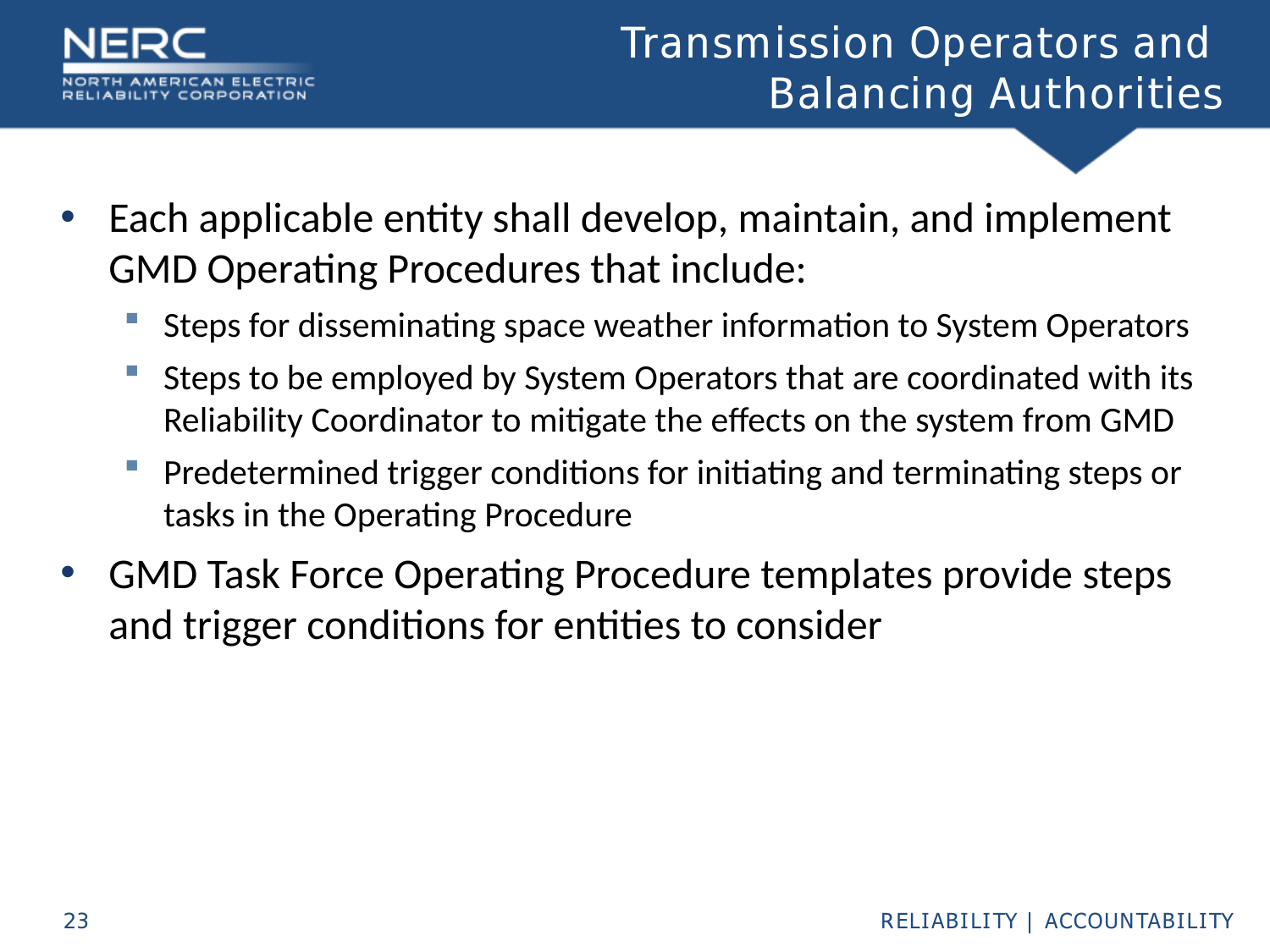

# Transmission Operators and Balancing Authorities
Each applicable entity shall develop, maintain, and implement  GMD Operating Procedures that include:
Steps for disseminating space weather information to System Operators
Steps to be employed by System Operators that are coordinated with its Reliability Coordinator to mitigate the effects on the system from GMD
Predetermined trigger conditions for initiating and terminating steps or tasks in the Operating Procedure
GMD Task Force Operating Procedure templates provide steps and trigger conditions for entities to consider